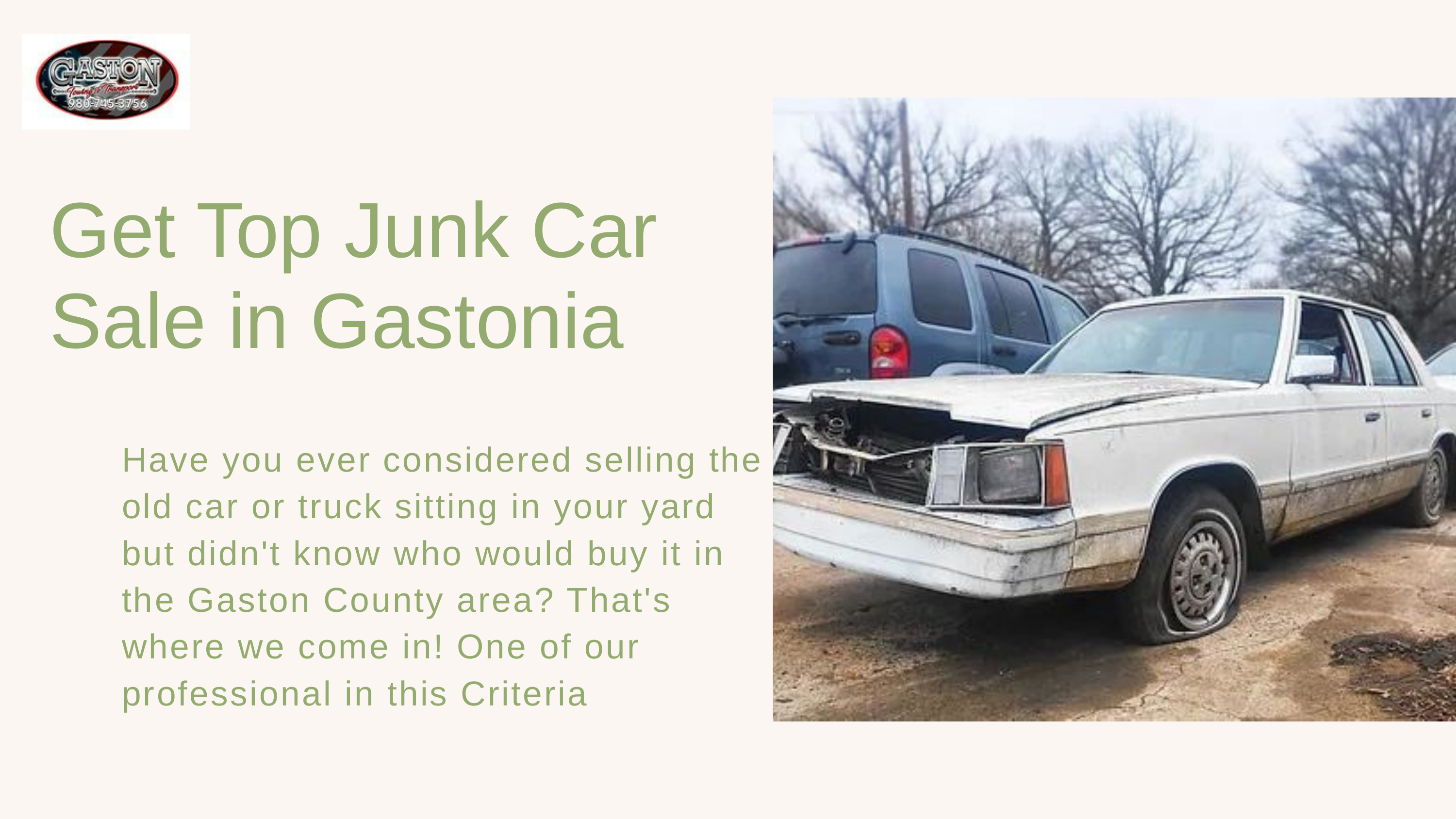

Get Top Junk Car Sale in Gastonia
Have you ever considered selling the old car or truck sitting in your yard but didn't know who would buy it in the Gaston County area? That's where we come in! One of our professional in this Criteria